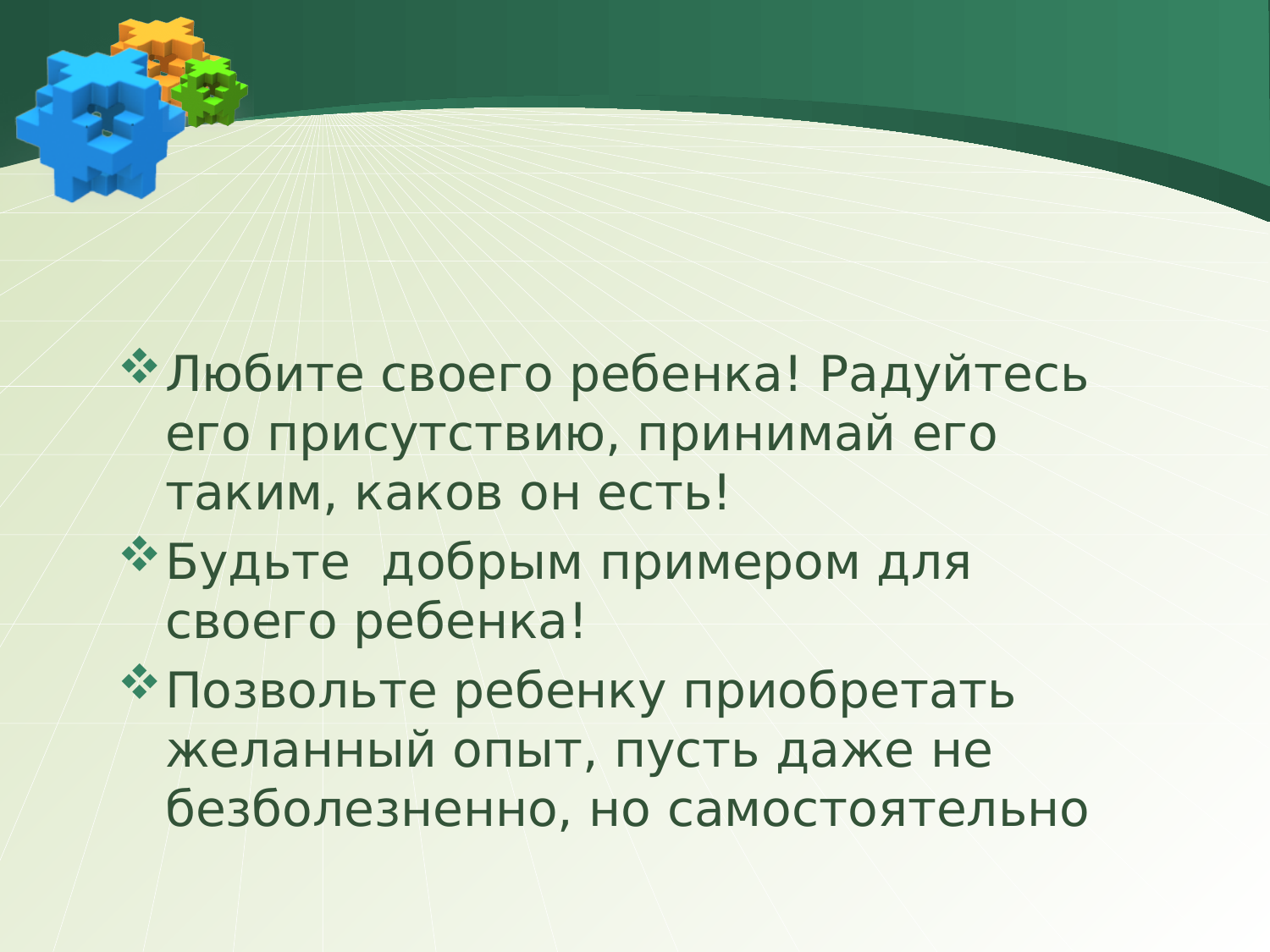

Любите своего ребенка! Радуйтесь его присутствию, принимай его таким, каков он есть!
Будьте  добрым примером для своего ребенка!
Позвольте ребенку приобретать желанный опыт, пусть даже не безболезненно, но самостоятельно